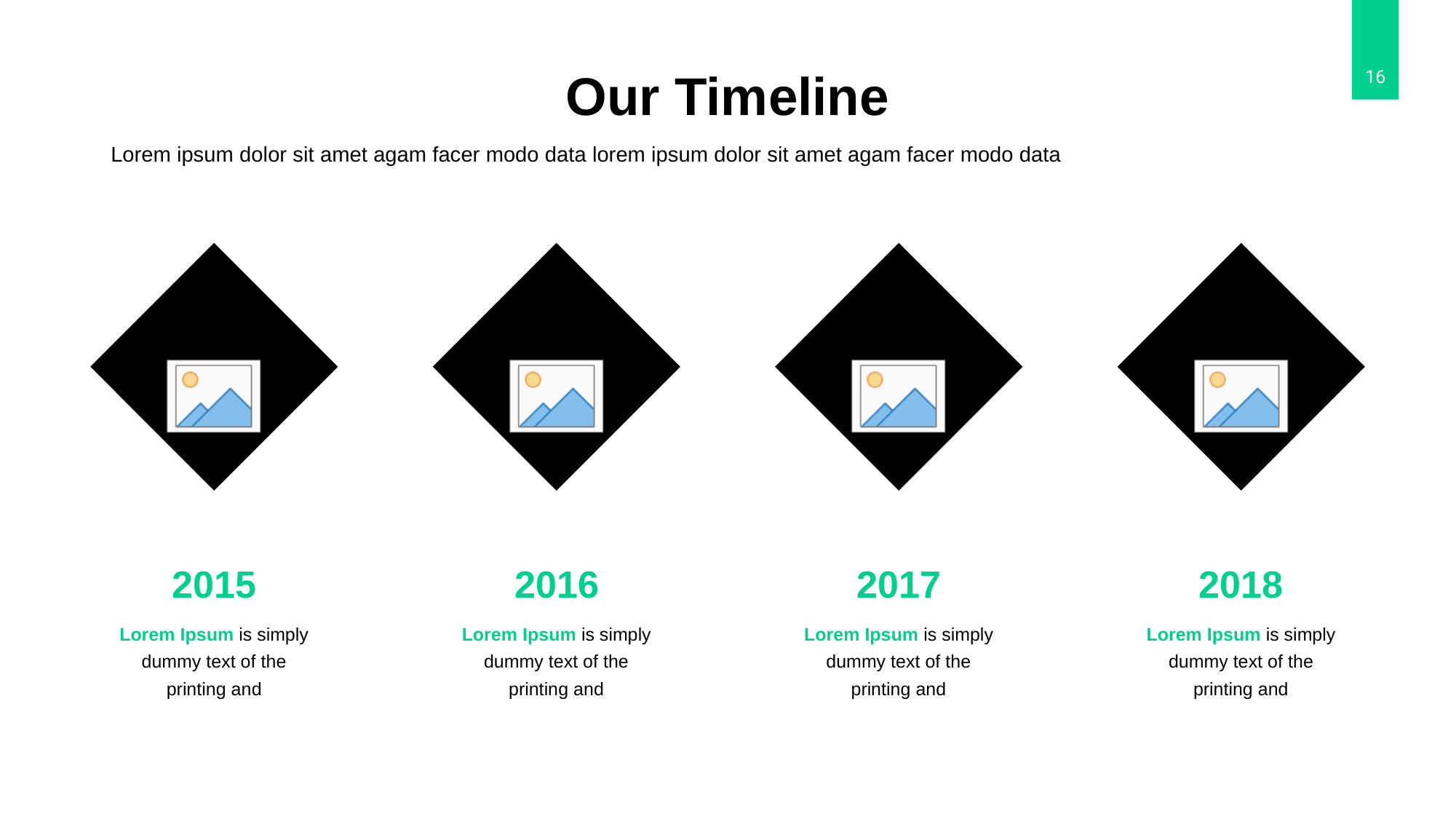

Our Timeline
16
Lorem ipsum dolor sit amet agam facer modo data lorem ipsum dolor sit amet agam facer modo data

2015
Lorem Ipsum is simply dummy text of the printing and
2016
Lorem Ipsum is simply dummy text of the printing and
2017
Lorem Ipsum is simply dummy text of the printing and
2018
Lorem Ipsum is simply dummy text of the printing and